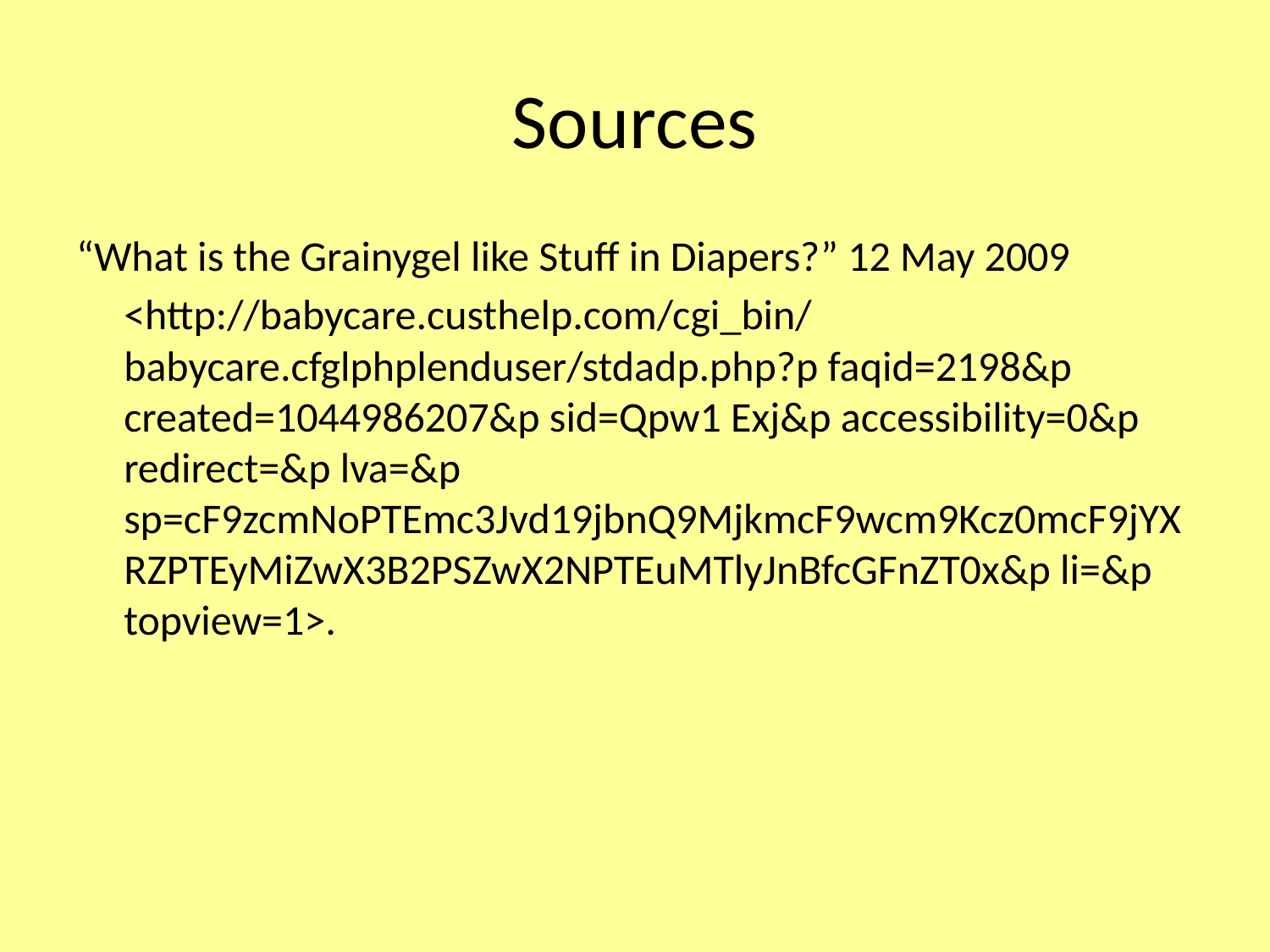

# Sources
“What is the Grainygel like Stuff in Diapers?” 12 May 2009
	<http://babycare.custhelp.com/cgi_bin/babycare.cfglphplenduser/stdadp.php?p faqid=2198&p created=1044986207&p sid=Qpw1 Exj&p accessibility=0&p redirect=&p lva=&p sp=cF9zcmNoPTEmc3Jvd19jbnQ9MjkmcF9wcm9Kcz0mcF9jYXRZPTEyMiZwX3B2PSZwX2NPTEuMTlyJnBfcGFnZT0x&p li=&p topview=1>.